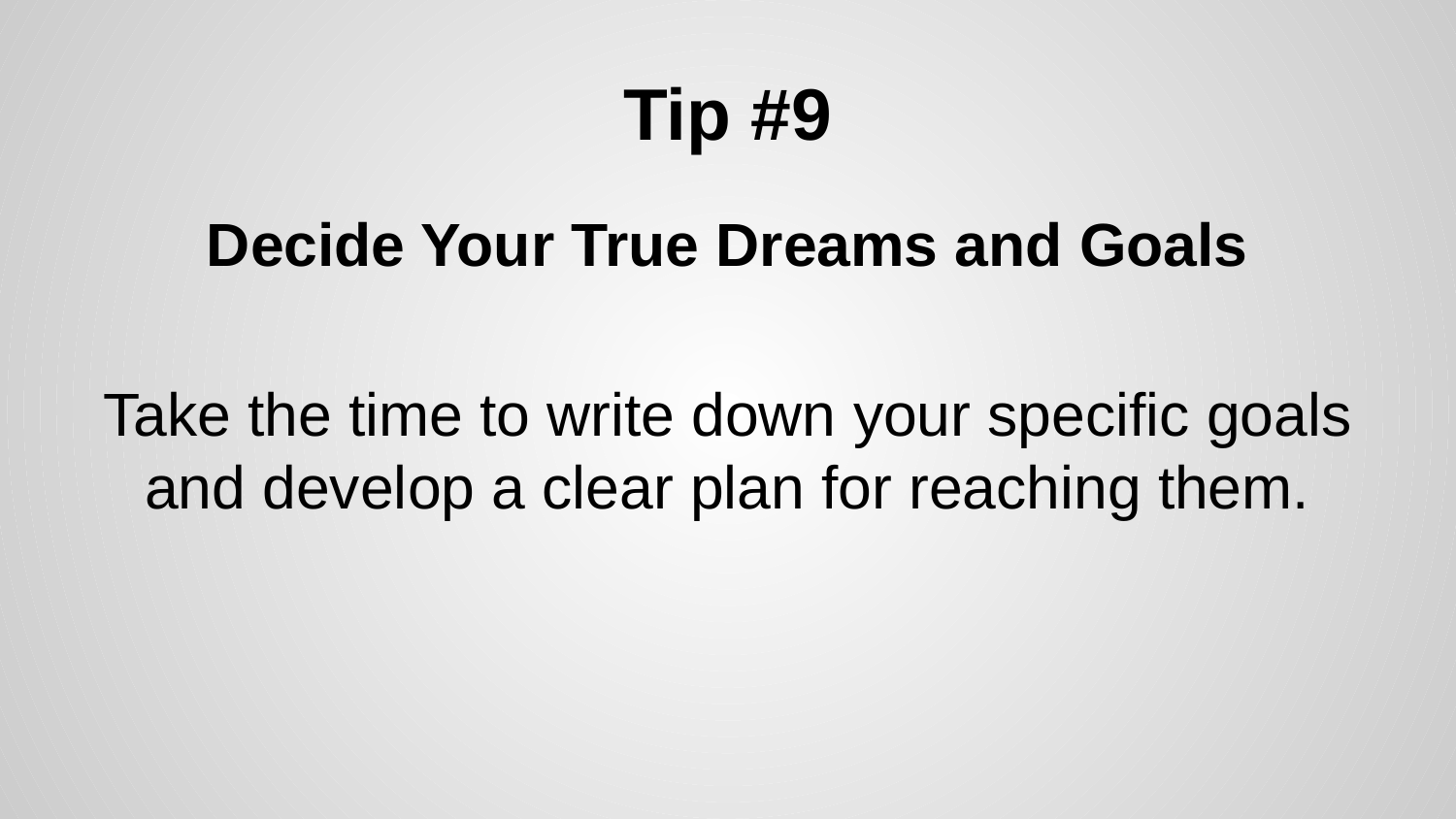

# Tip #9
Decide Your True Dreams and Goals

Take the time to write down your specific goals and develop a clear plan for reaching them.

.